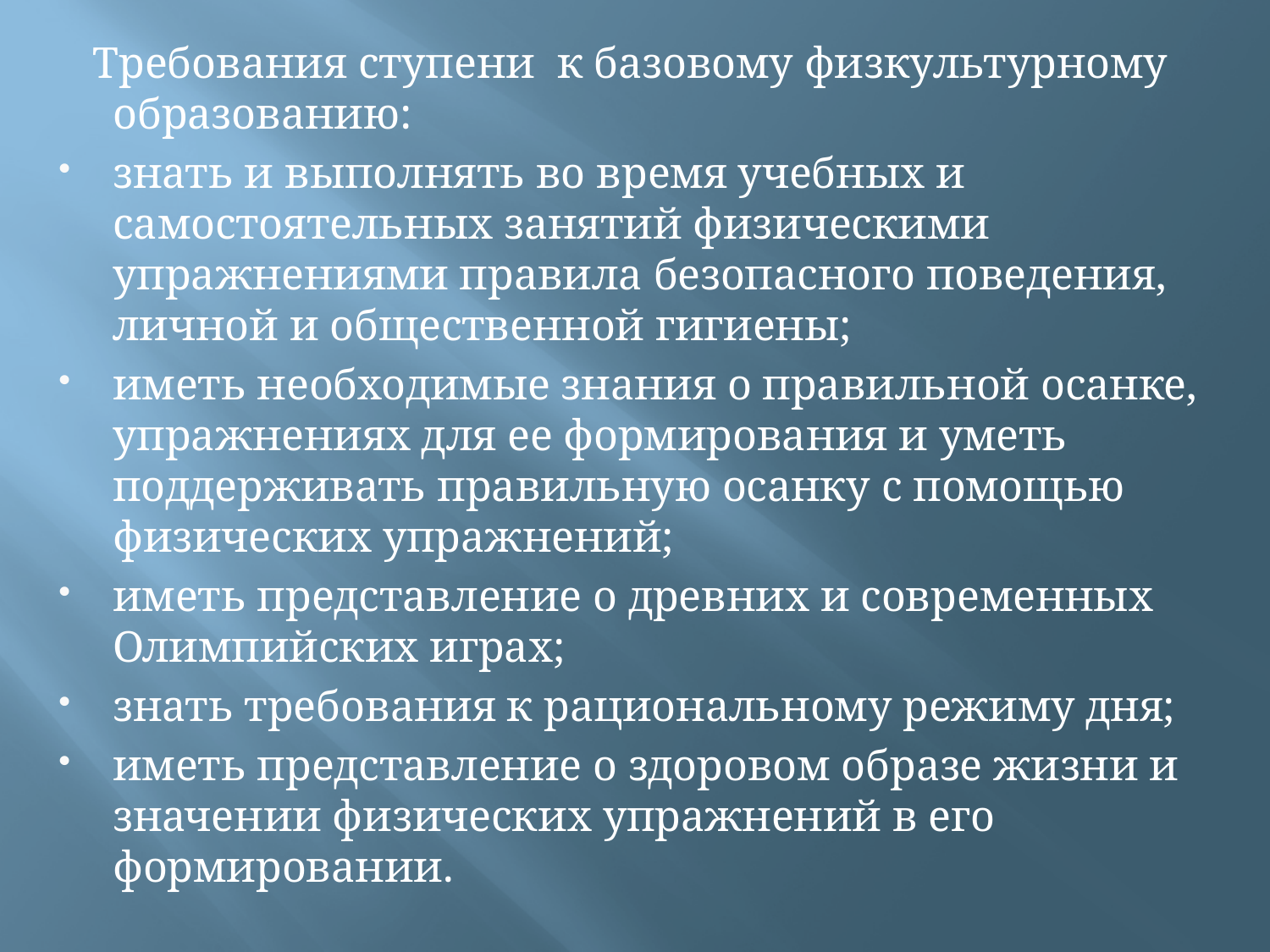

Требования ступени  к базовому физкультурному образованию:
знать и выполнять во время учебных и самостоятельных занятий физическими упражнениями правила безопасного поведения, личной и общественной гигиены;
иметь необходимые знания о правильной осанке, упражнениях для ее формирования и уметь поддерживать правильную осанку с помощью физических упражнений;
иметь представление о древних и современных Олимпийских играх;
знать требования к рациональному режиму дня;
иметь представление о здоровом образе жизни и значении физических упражнений в его формировании.